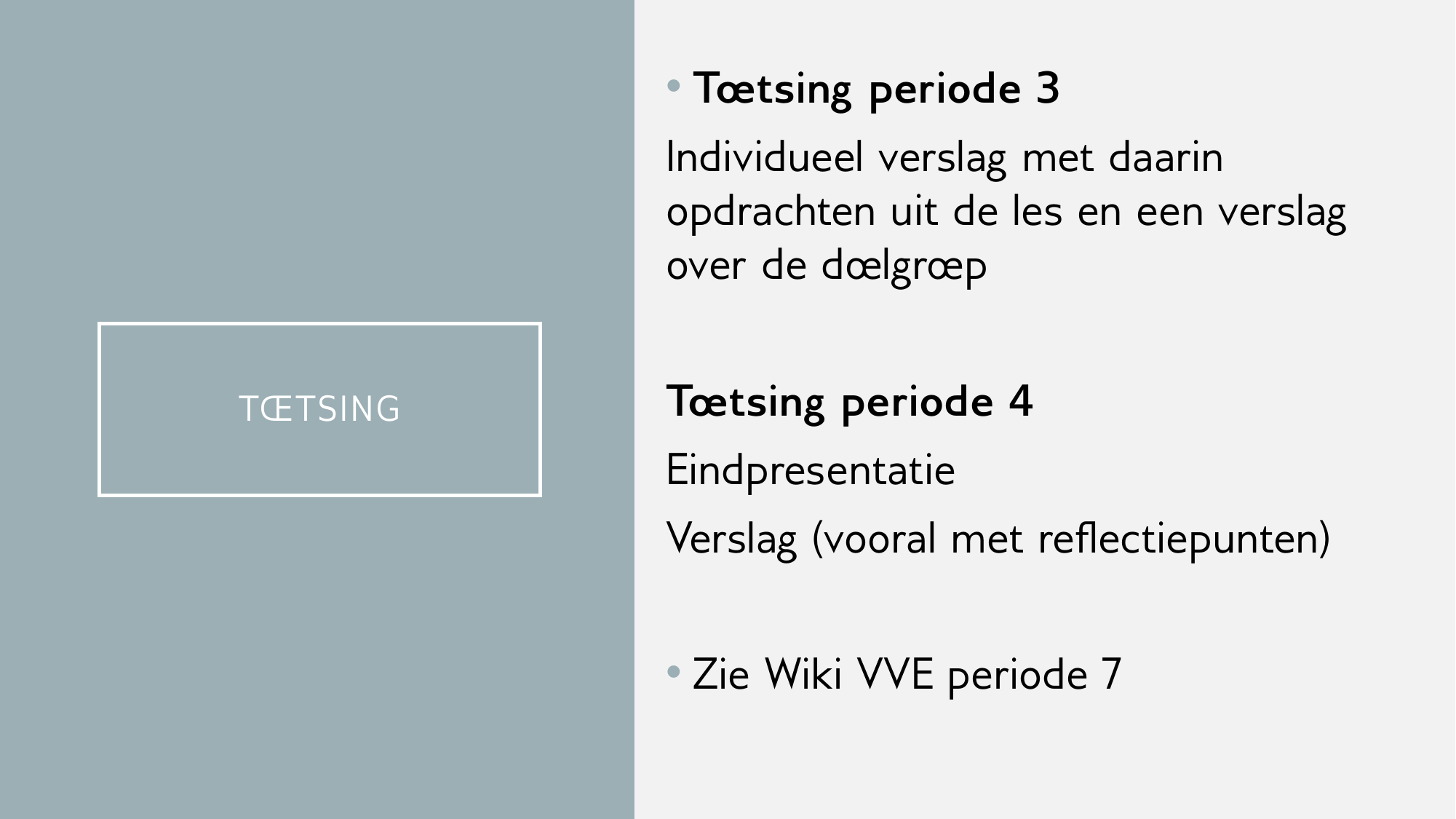

Toetsing periode 3
Individueel verslag met daarin opdrachten uit de les en een verslag over de doelgroep

Toetsing periode 4
Eindpresentatie
Verslag (vooral met reflectiepunten)

Zie Wiki VVE periode 7

# toetsing